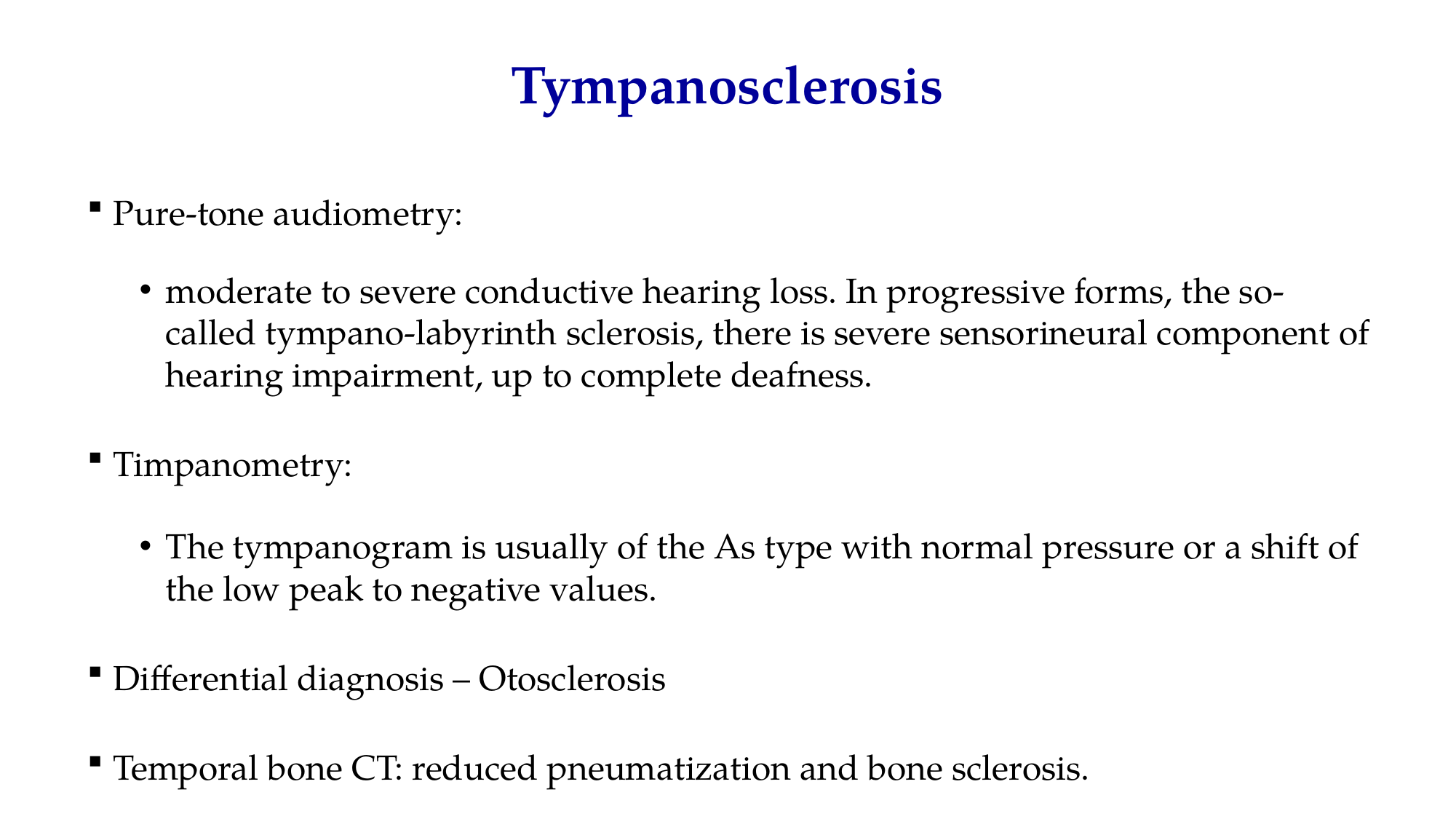

Tympanosclerosis
Pure-tone audiometry:

moderate to severe conductive hearing loss. In progressive forms, the so-called tympano-labyrinth sclerosis, there is severe sensorineural component of hearing impairment, up to complete deafness.

Timpanometry:

The tympanogram is usually of the As type with normal pressure or a shift of the low peak to negative values.

Differential diagnosis – Otosclerosis

Temporal bone CT: reduced pneumatization and bone sclerosis.